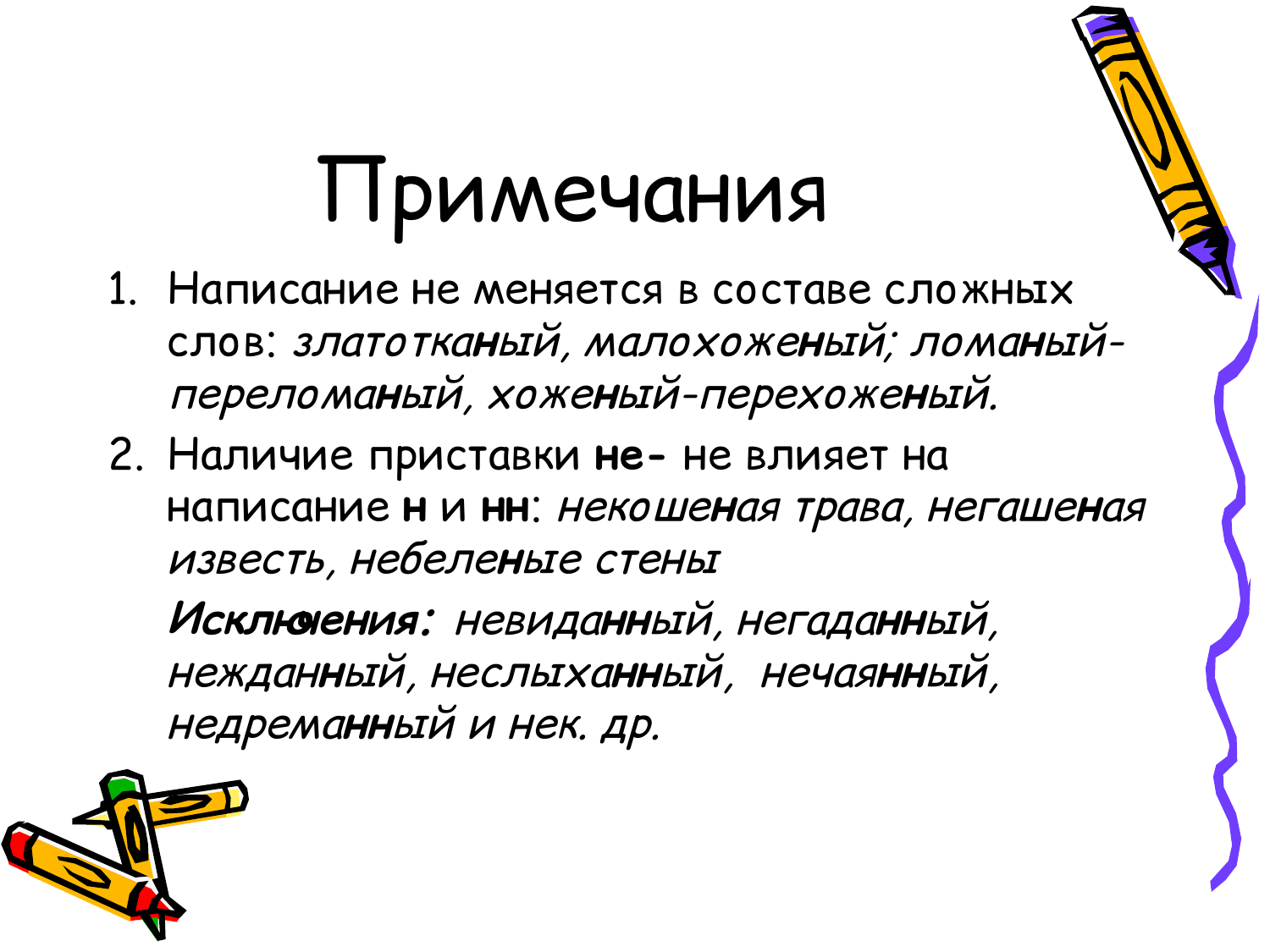

# Примечания
Написание не меняется в составе сложных слов: златотканый, малохоженый; ломаный-переломаный, хоженый-перехоженый.
Наличие приставки не- не влияет на написание н и нн: некошеная трава, негашеная известь, небеленые стены
		Исключения: невиданный, негаданный, нежданный, неслыханный,  нечаянный, недреманный и нек. др.